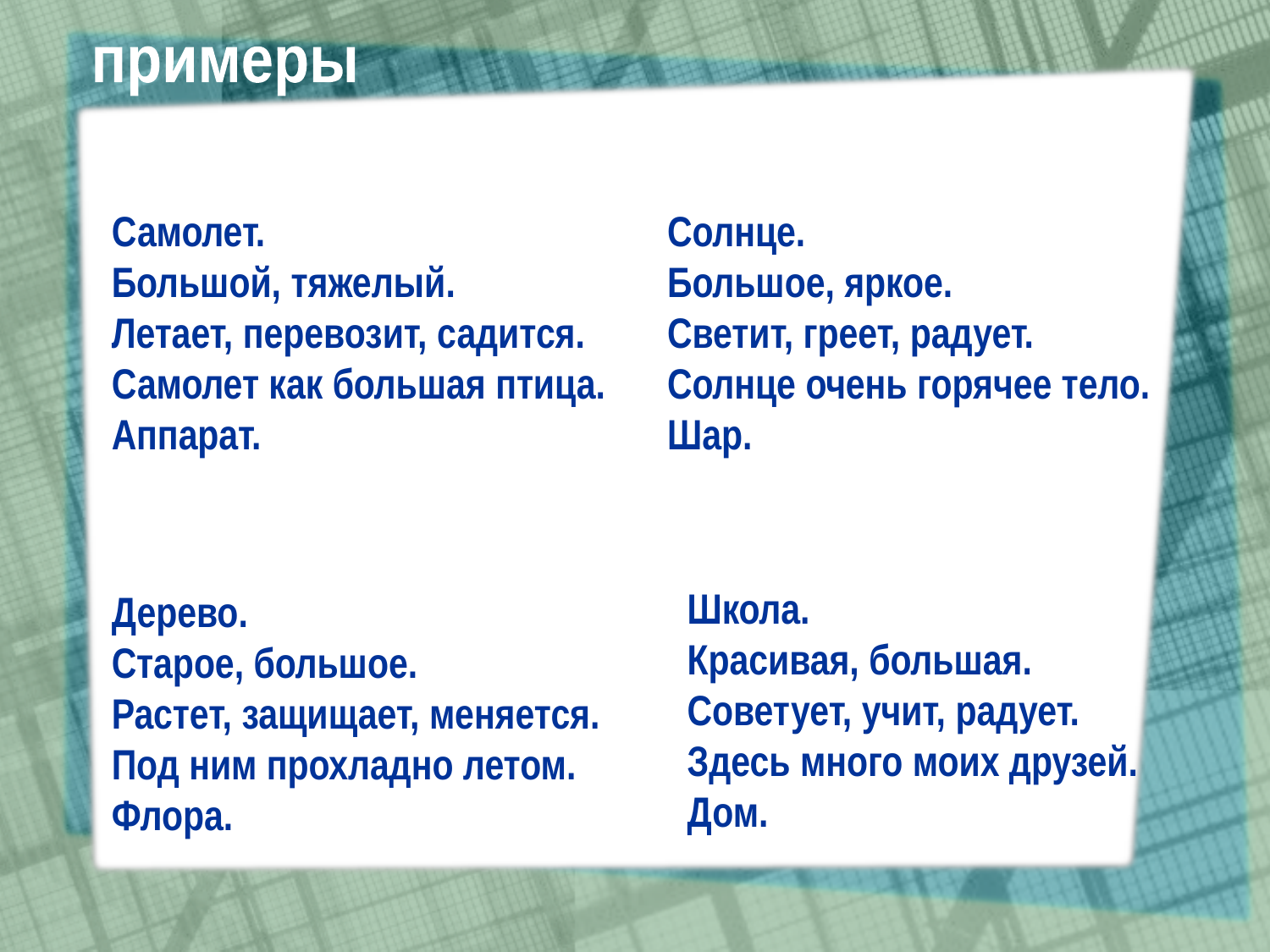

примеры
Самолет.
Большой, тяжелый.
Летает, перевозит, садится.
Самолет как большая птица.
Аппарат.

Дерево.
Старое, большое.
Растет, защищает, меняется.
Под ним прохладно летом.
Флора.

Солнце.
Большое, яркое.
Светит, греет, радует.
Солнце очень горячее тело.
Шар.
Школа.
Красивая, большая.
Советует, учит, радует.
Здесь много моих друзей.
Дом.